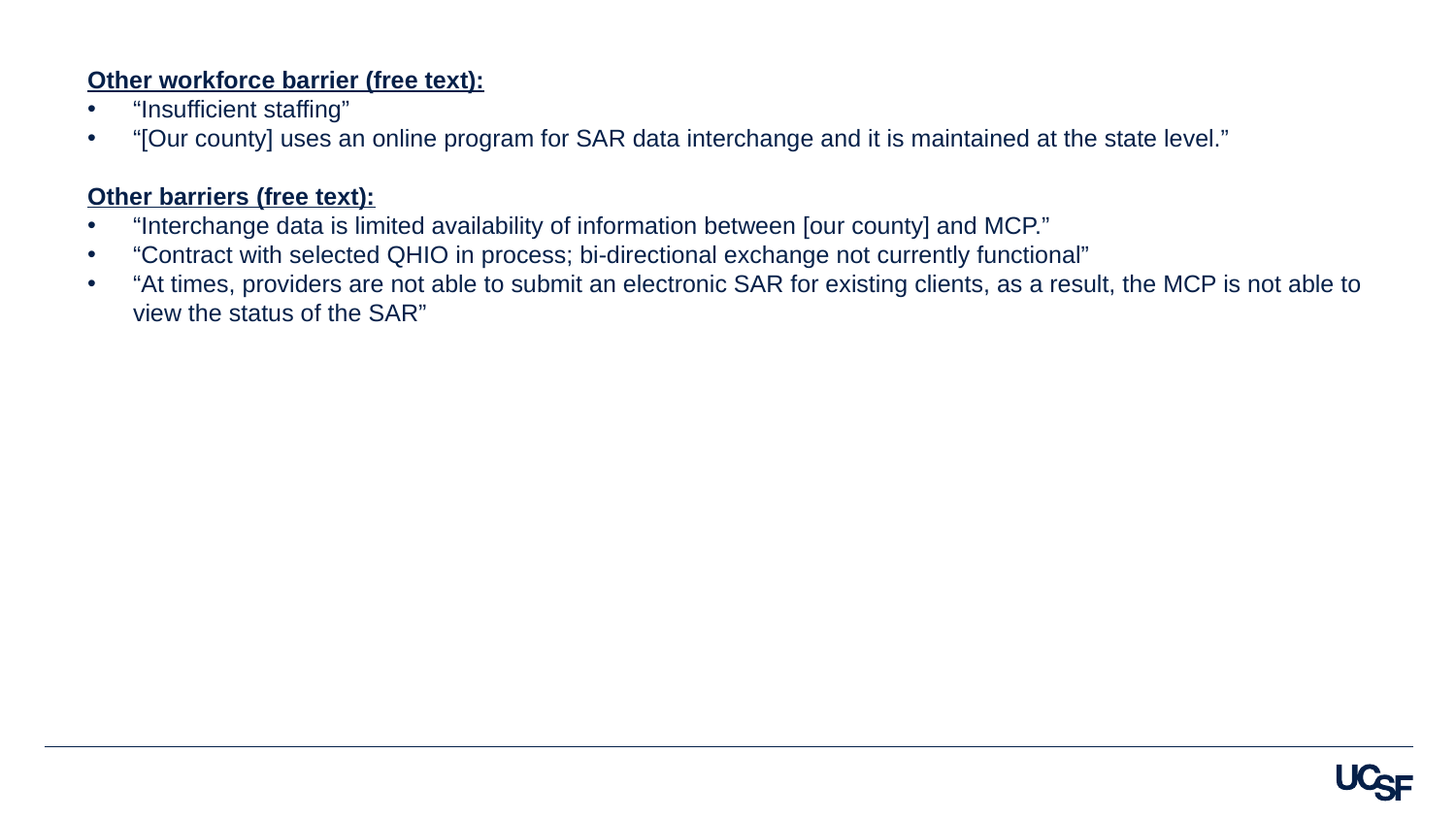

Other workforce barrier (free text):
“Insufficient staffing”
“[Our county] uses an online program for SAR data interchange and it is maintained at the state level.”

Other barriers (free text):
“Interchange data is limited availability of information between [our county] and MCP.”
“Contract with selected QHIO in process; bi-directional exchange not currently functional”
“At times, providers are not able to submit an electronic SAR for existing clients, as a result, the MCP is not able to view the status of the SAR”